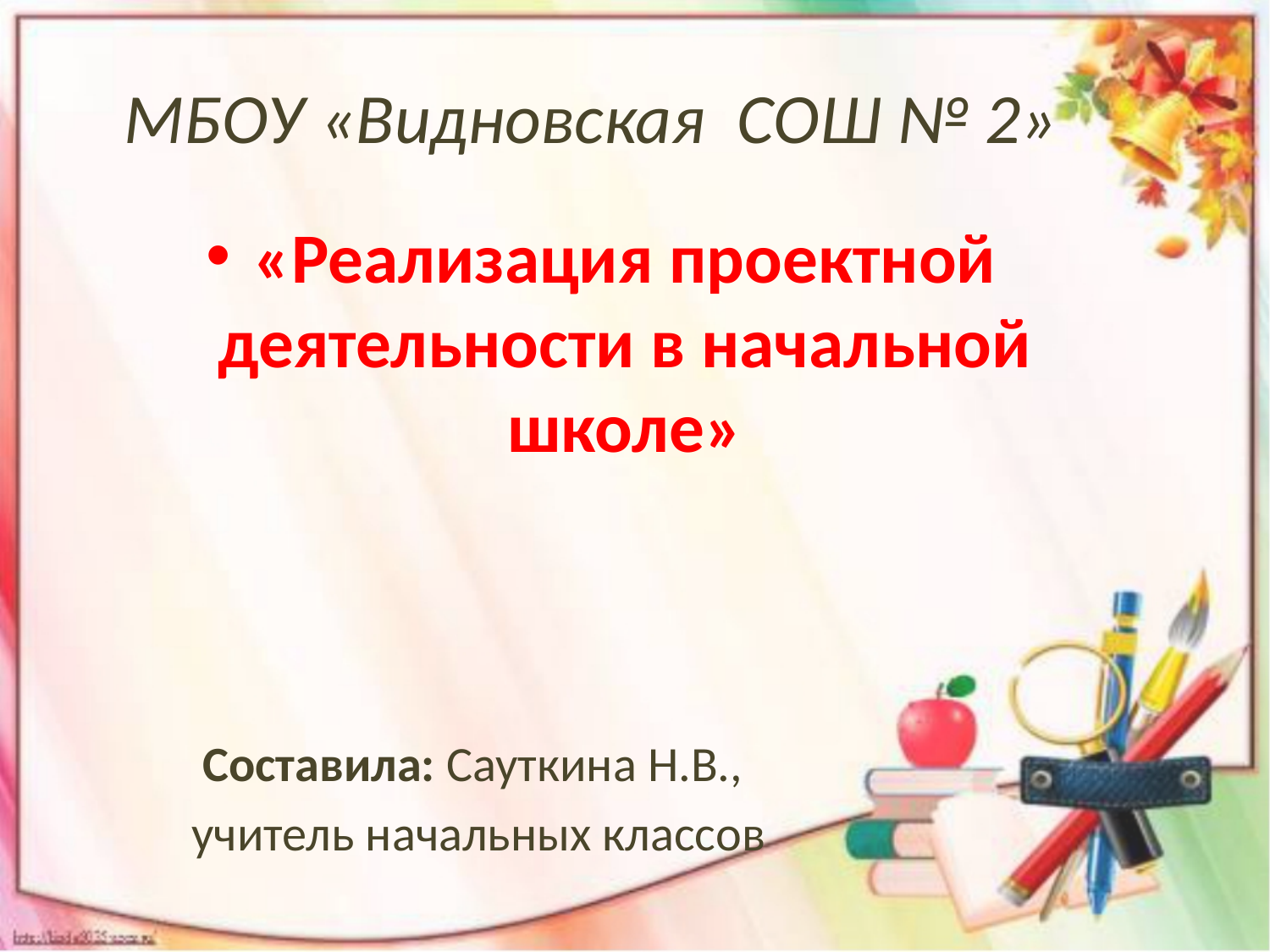

# МБОУ «Видновская  СОШ № 2»
«Реализация проектной деятельности в начальной школе»

    Составила: Сауткина Н.В.,
учитель начальных классов